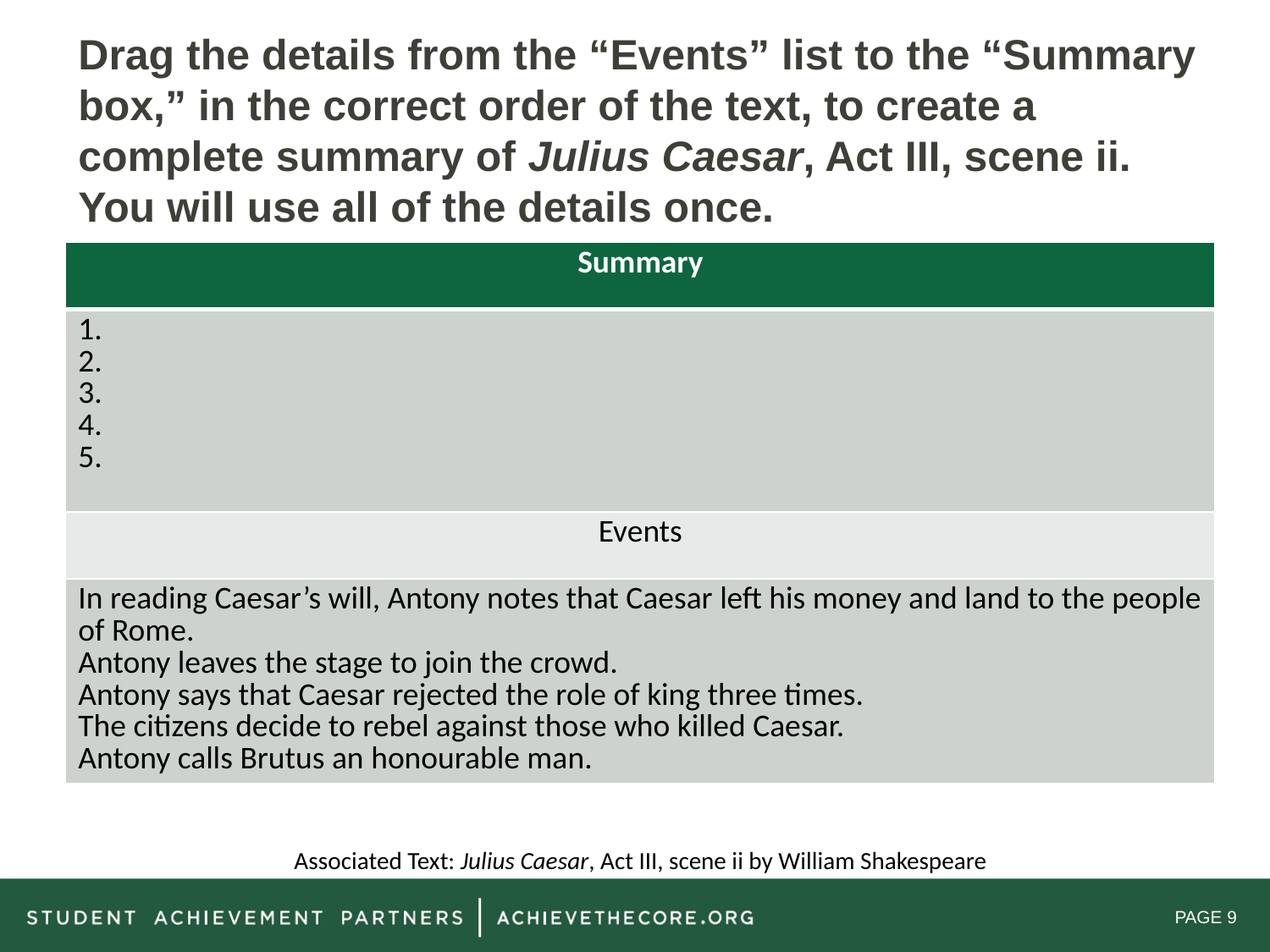

Drag the details from the “Events” list to the “Summary box,” in the correct order of the text, to create a complete summary of Julius Caesar, Act III, scene ii. You will use all of the details once.

| Summary |
| --- |
| 1. 2. 3. 4. 5. |
| Events |
| In reading Caesar’s will, Antony notes that Caesar left his money and land to the people of Rome. Antony leaves the stage to join the crowd. Antony says that Caesar rejected the role of king three times. The citizens decide to rebel against those who killed Caesar. Antony calls Brutus an honourable man. |
Associated Text: Julius Caesar, Act III, scene ii by William Shakespeare